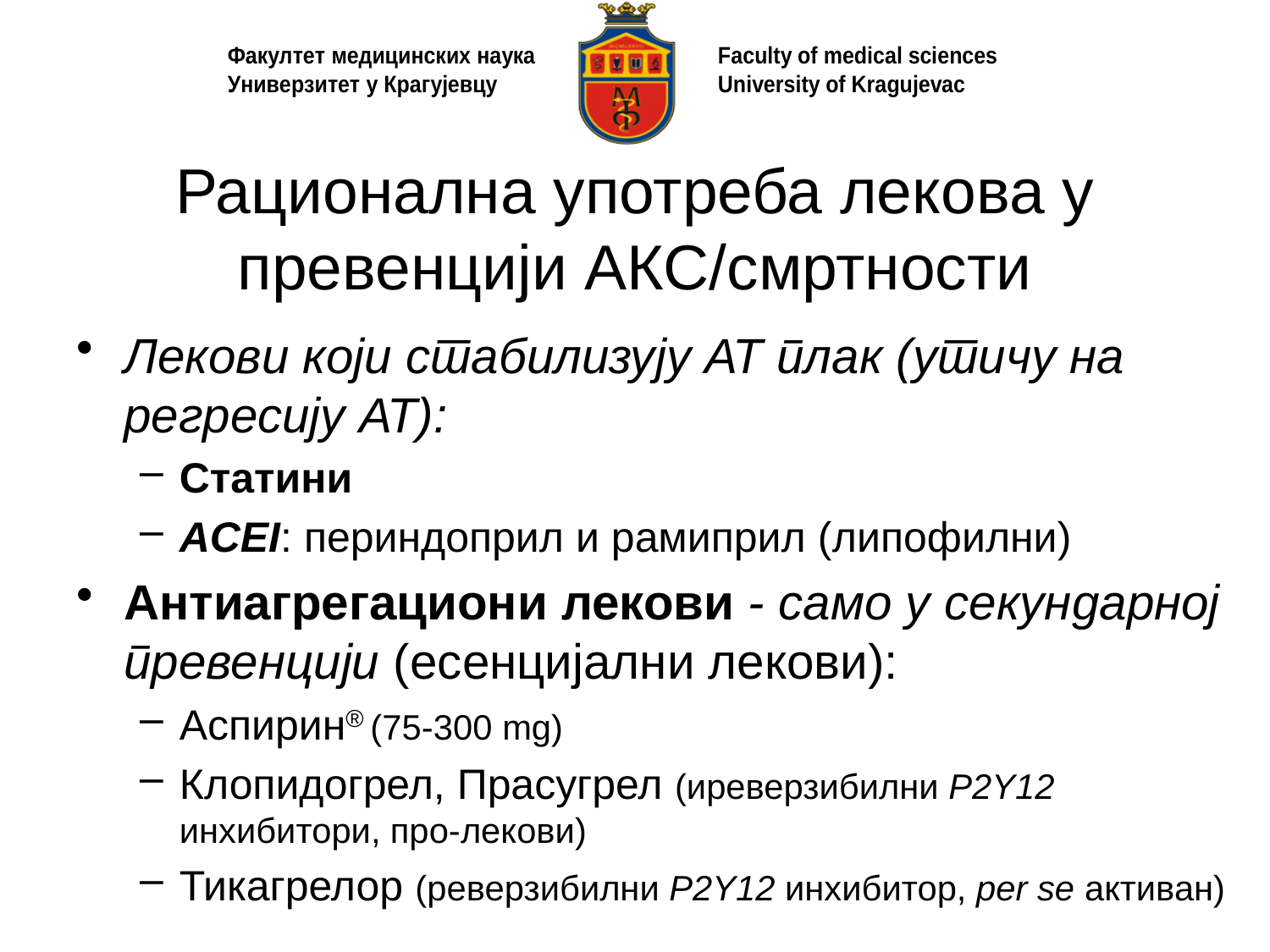

# Рационална употреба лекова у превенцији АКС/смртности
Лекови који стабилизују АТ плак (утичу на регресију АТ):
Статини
ACEI: периндоприл и рамиприл (липофилни)
Антиагрегациони лекови - само у секундарној превенцији (есенцијални лекови):
Аспирин® (75-300 mg)
Клопидогрел, Прасугрел (иреверзибилни P2Y12 инхибитори, про-лекови)
Тикагрелор (реверзибилни P2Y12 инхибитор, per se активан)